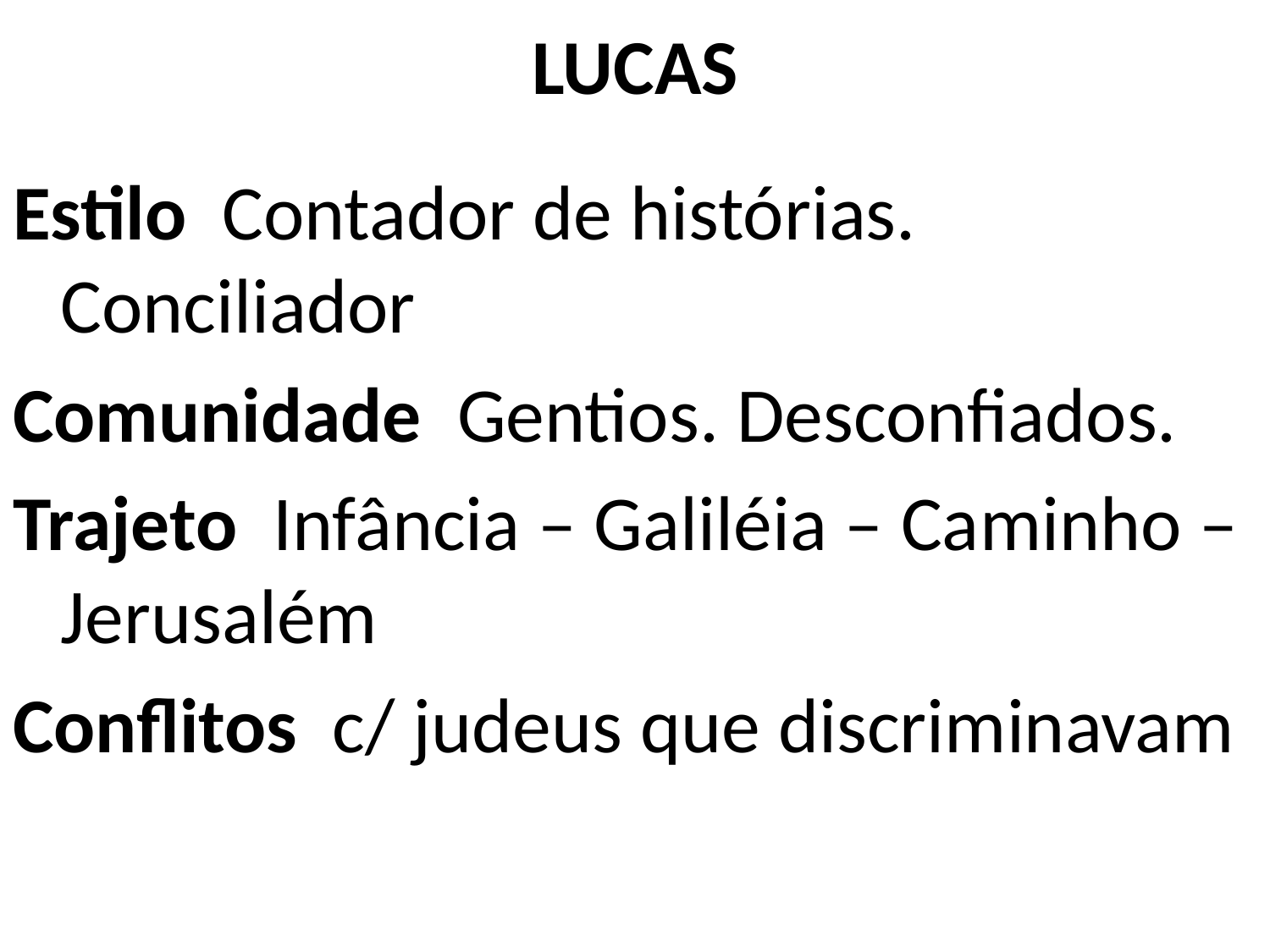

# LUCAS
Estilo  Contador de histórias. Conciliador
Comunidade  Gentios. Desconfiados.
Trajeto  Infância – Galiléia – Caminho – Jerusalém
Conflitos  c/ judeus que discriminavam